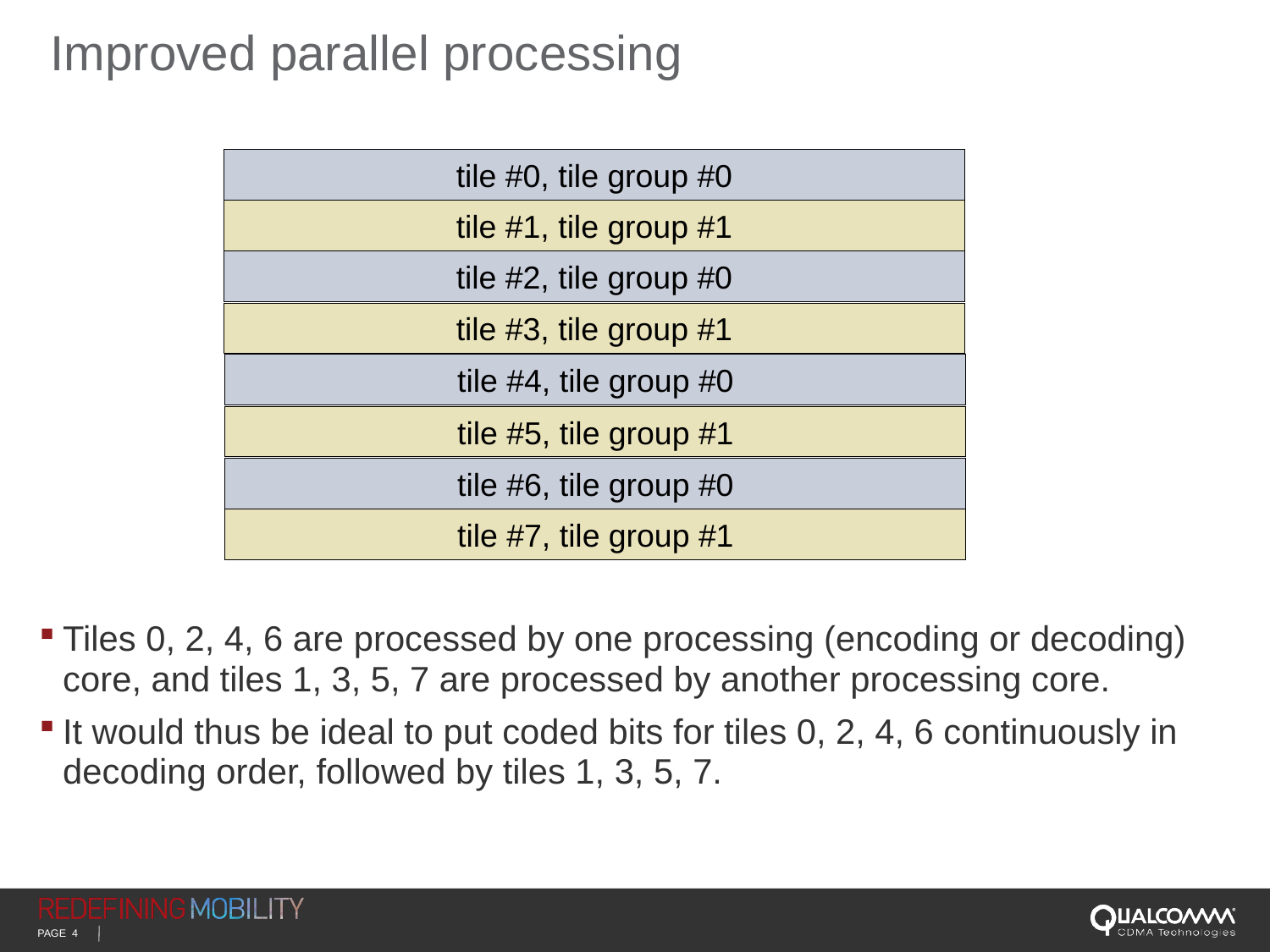

# Improved parallel processing
tile #0, tile group #0
tile #1, tile group #1
tile #2, tile group #0
tile #3, tile group #1
tile #4, tile group #0
tile #5, tile group #1
tile #6, tile group #0
tile #7, tile group #1
Tiles 0, 2, 4, 6 are processed by one processing (encoding or decoding) core, and tiles 1, 3, 5, 7 are processed by another processing core.
It would thus be ideal to put coded bits for tiles 0, 2, 4, 6 continuously in decoding order, followed by tiles 1, 3, 5, 7.